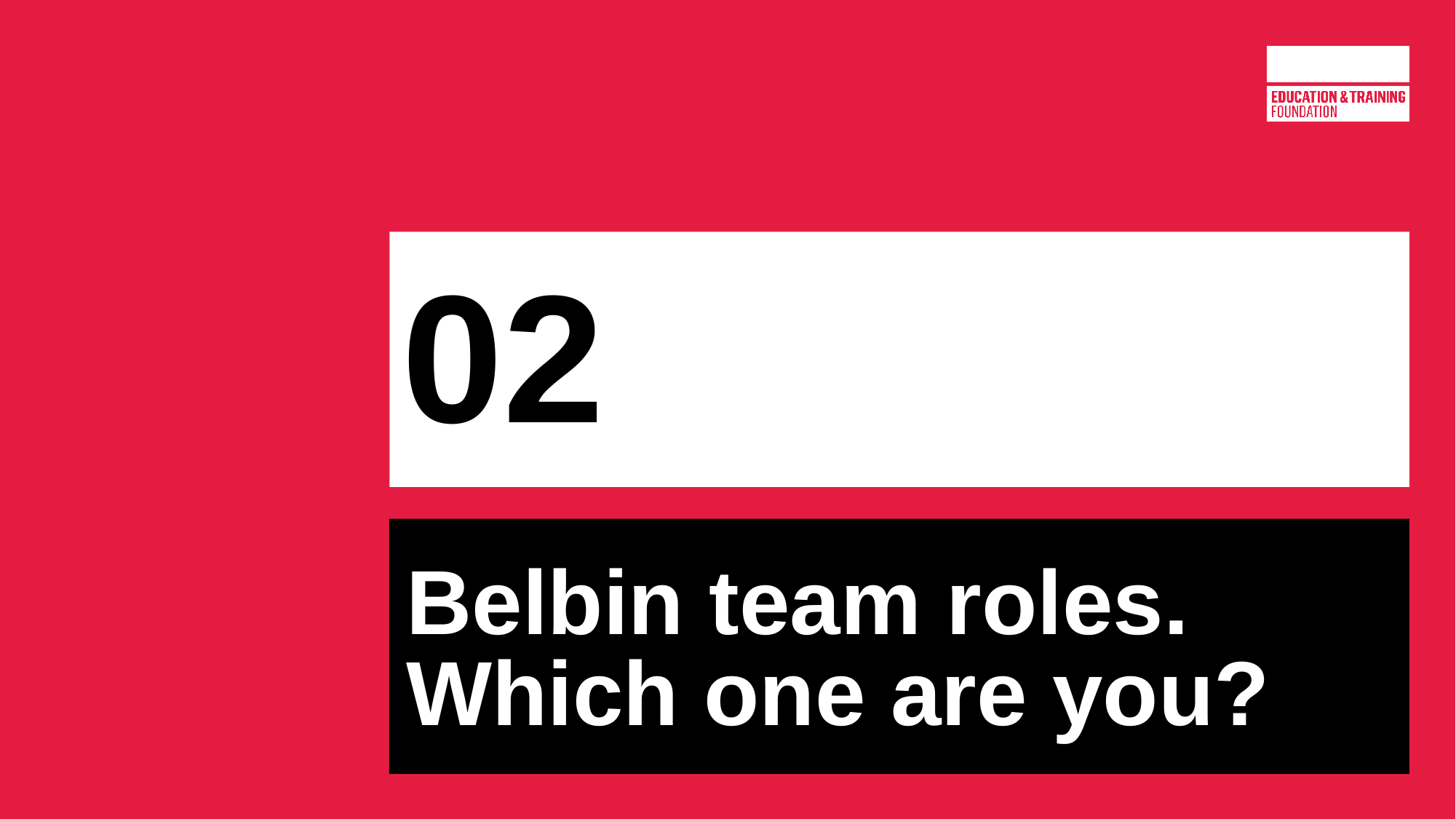

# 02
Belbin team roles. Which one are you?